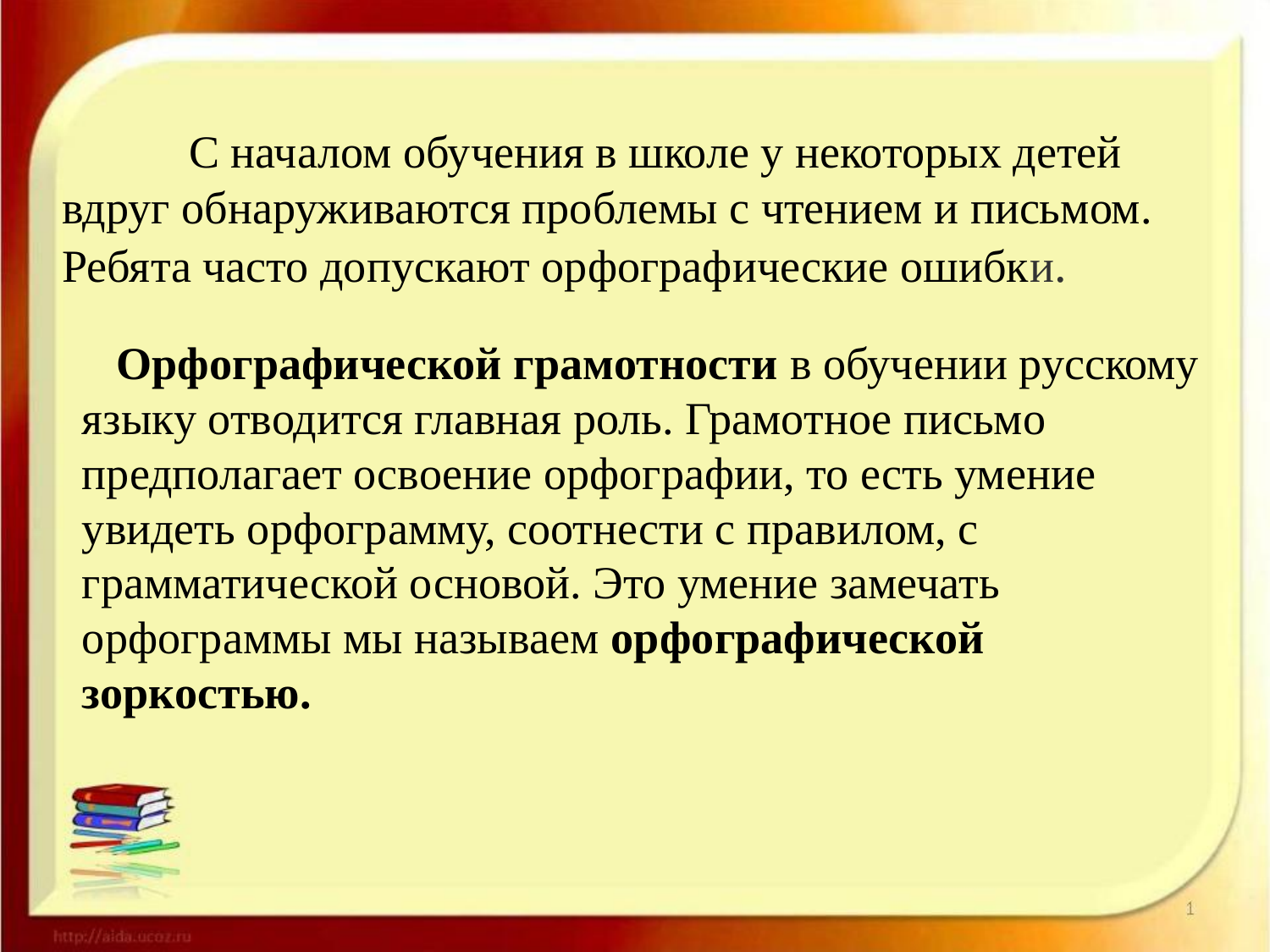

С началом обучения в школе у некоторых детей вдруг обнаруживаются проблемы с чтением и письмом. Ребята часто допускают орфографические ошибки.

   Орфографической грамотности в обучении русскому языку отводится главная роль. Грамотное письмо предполагает освоение орфографии, то есть умение увидеть орфограмму, соотнести с правилом, с грамматической основой. Это умение замечать орфограммы мы называем орфографической  зоркостью.